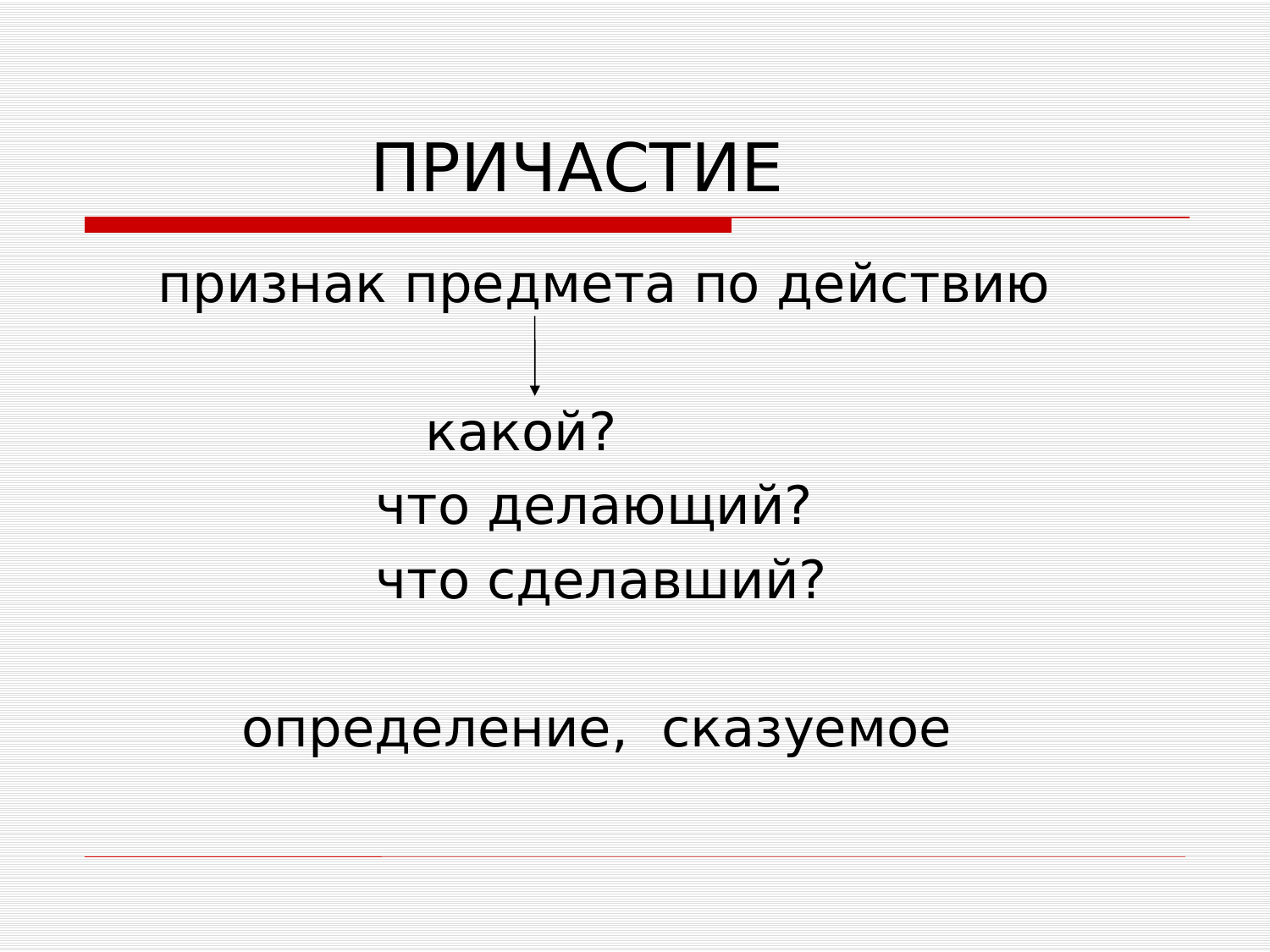

# ПРИЧАСТИЕ
    признак предмета по действию

                    какой?
                 что делающий?
                 что сделавший?

         определение,  сказуемое